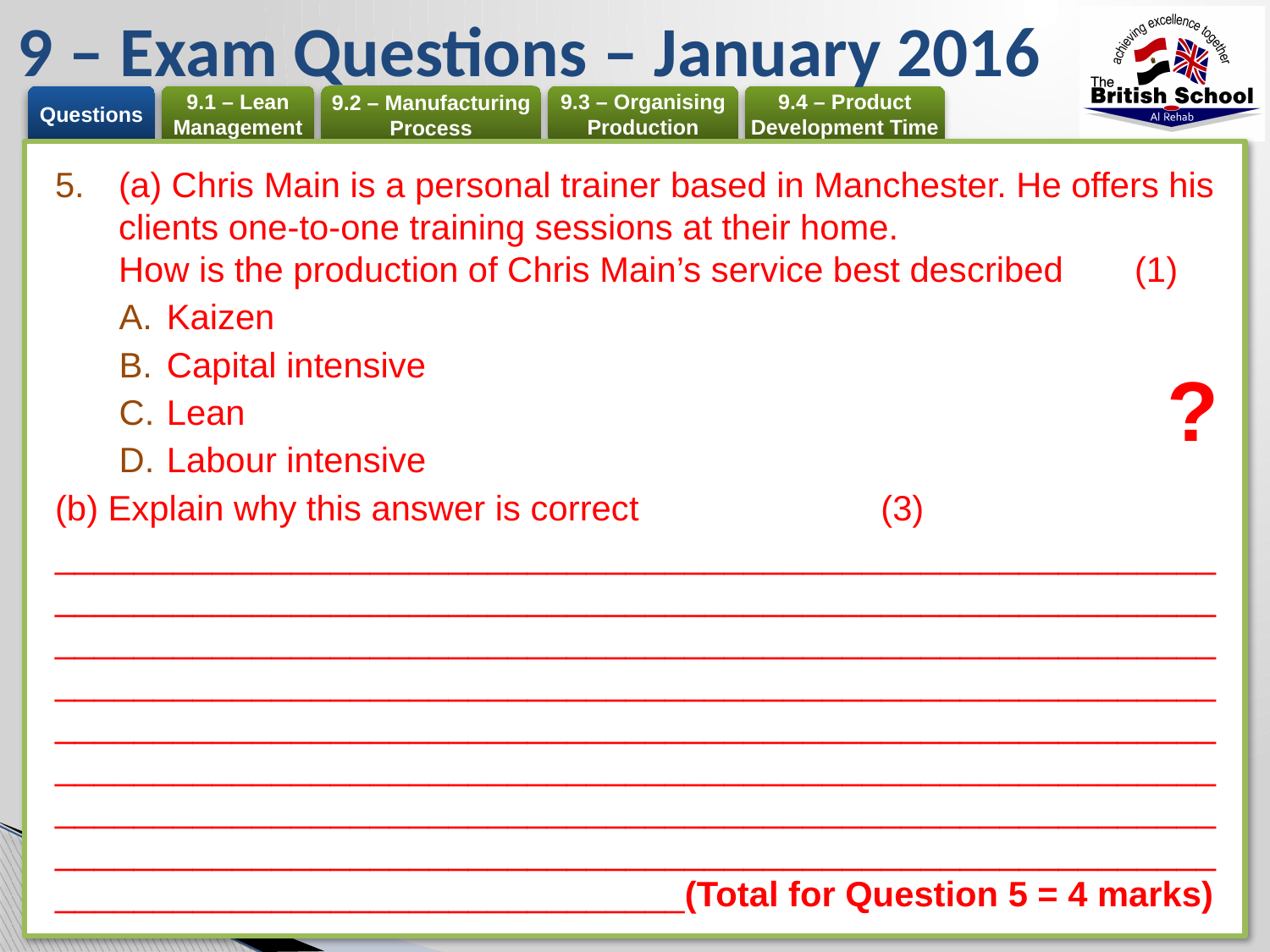

# 9 – Exam Questions – January 2016
(a) Chris Main is a personal trainer based in Manchester. He offers his clients one-to-one training sessions at their home.
How is the production of Chris Main’s service best described 	(1)
Kaizen
Capital intensive
Lean
Labour intensive
(b) Explain why this answer is correct	(3)
________________________________________________________________________________________________________________________________________________________________________________________________________________________________________________________________________________________________________________________________________________________________________________________________________________________________________________________________________________________________________________________(Total for Question 5 = 4 marks)
?